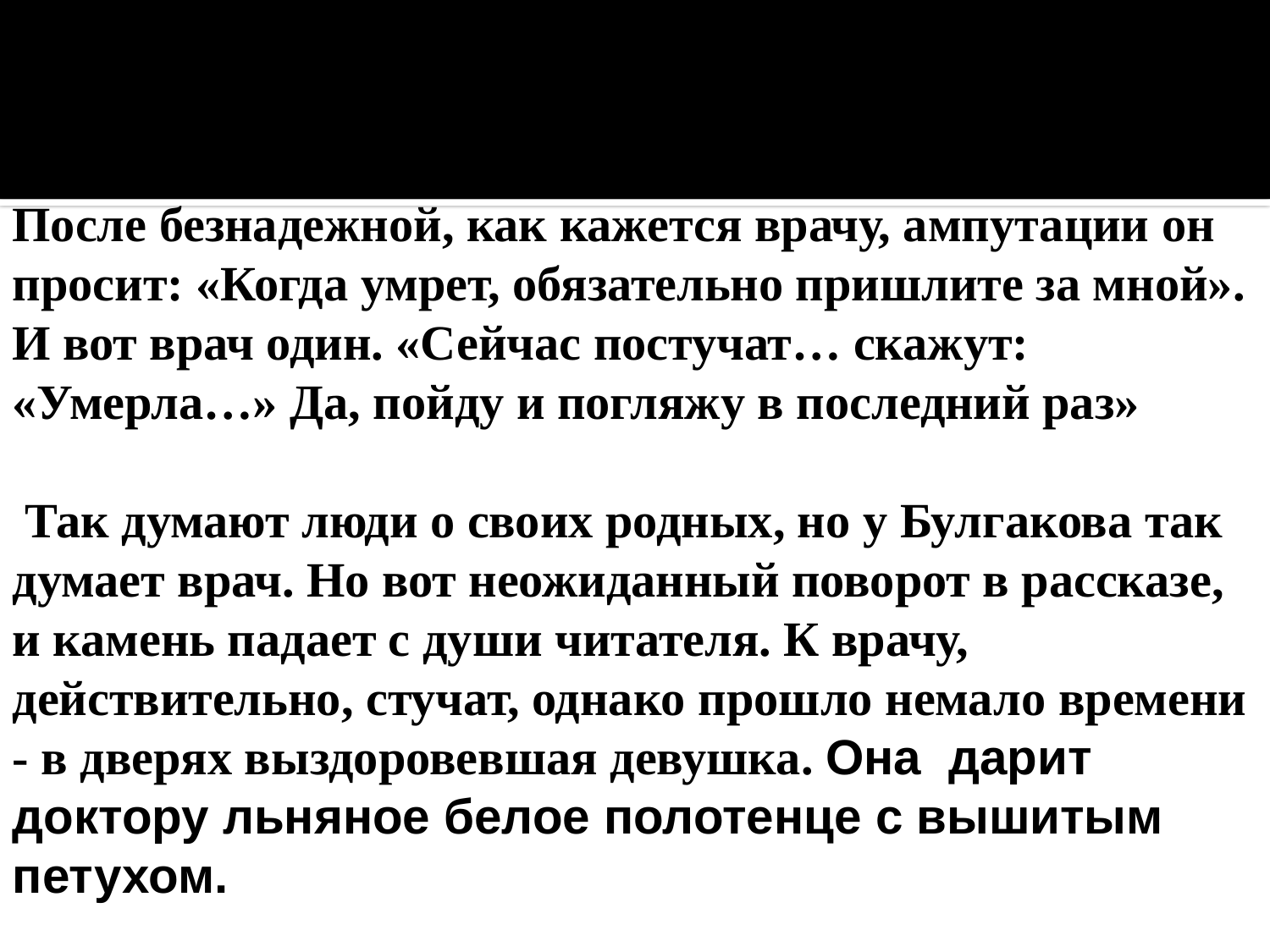

После безнадежной, как кажется врачу, ампутации он просит: «Когда умрет, обязательно пришлите за мной». И вот врач один. «Сейчас постучат… скажут: «Умерла…» Да, пойду и погляжу в последний раз»

 Так думают люди о своих родных, но у Булгакова так думает врач. Но вот неожиданный поворот в рассказе, и камень падает с души читателя. К врачу, действительно, стучат, однако прошло немало времени - в дверях выздоровевшая девушка. Она  дарит доктору льняное белое полотенце с вышитым петухом.